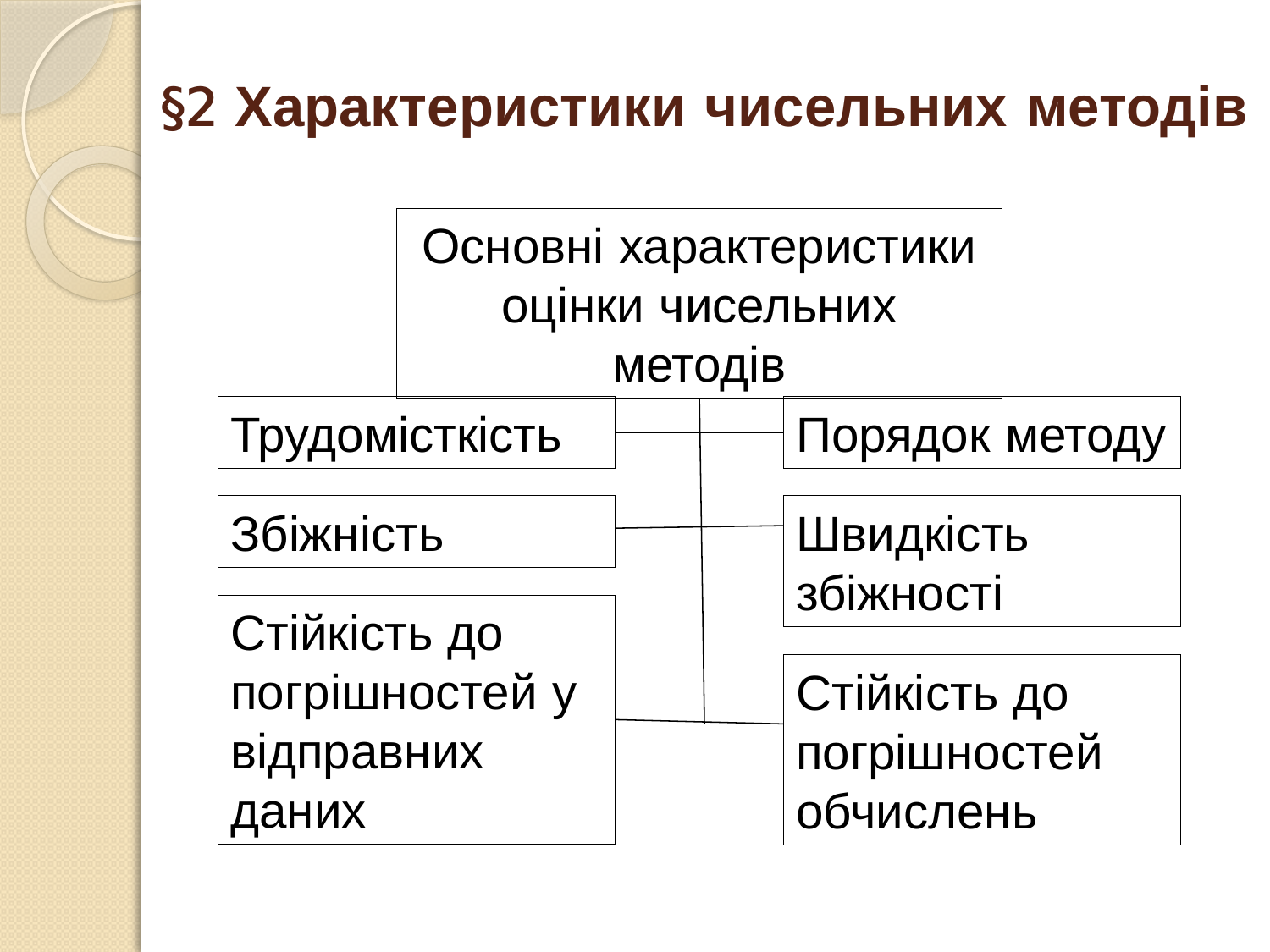

# §2 Характеристики чисельних методів
Основні характеристики оцінки чисельних методів
Трудомісткість
Порядок методу
Збіжність
Швидкість збіжності
Стійкість до погрішностей у відправних даних
Стійкість до погрішностей обчислень